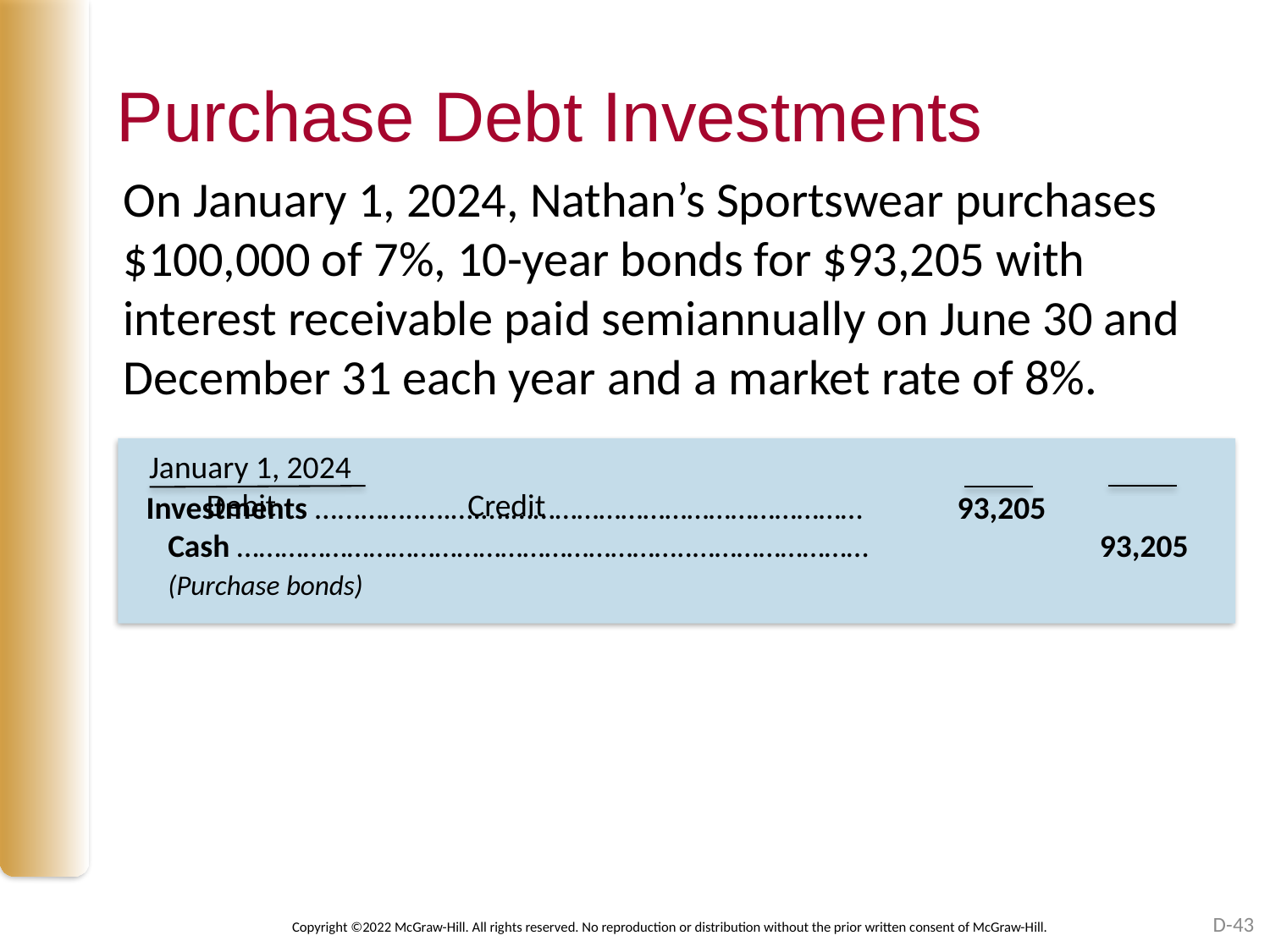

# Purchase Debt Investments
On January 1, 2024, Nathan’s Sportswear purchases $100,000 of 7%, 10-year bonds for $93,205 with interest receivable paid semiannually on June 30 and December 31 each year and a market rate of 8%.

January 1, 2024						                                 Debit	         Credit
Investments …...……..….….….…………………………………………             93,205
   Cash ……………………………………………………..……………………                                93,205
   (Purchase bonds)

D-43
Copyright ©2022 McGraw-Hill. All rights reserved. No reproduction or distribution without the prior written consent of McGraw-Hill.